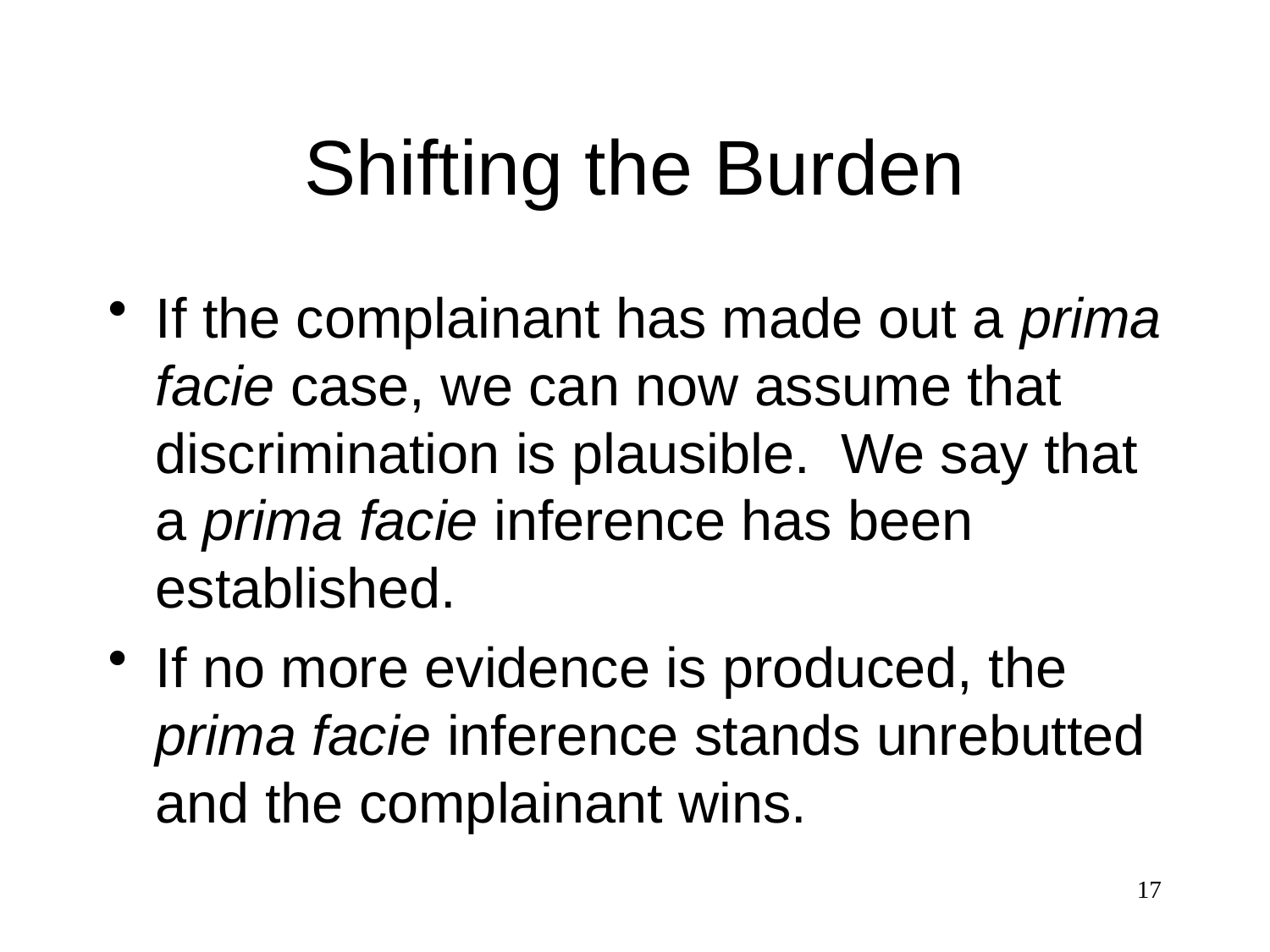

# Shifting the Burden
If the complainant has made out a prima facie case, we can now assume that discrimination is plausible.  We say that a prima facie inference has been established.
If no more evidence is produced, the prima facie inference stands unrebutted and the complainant wins.

17